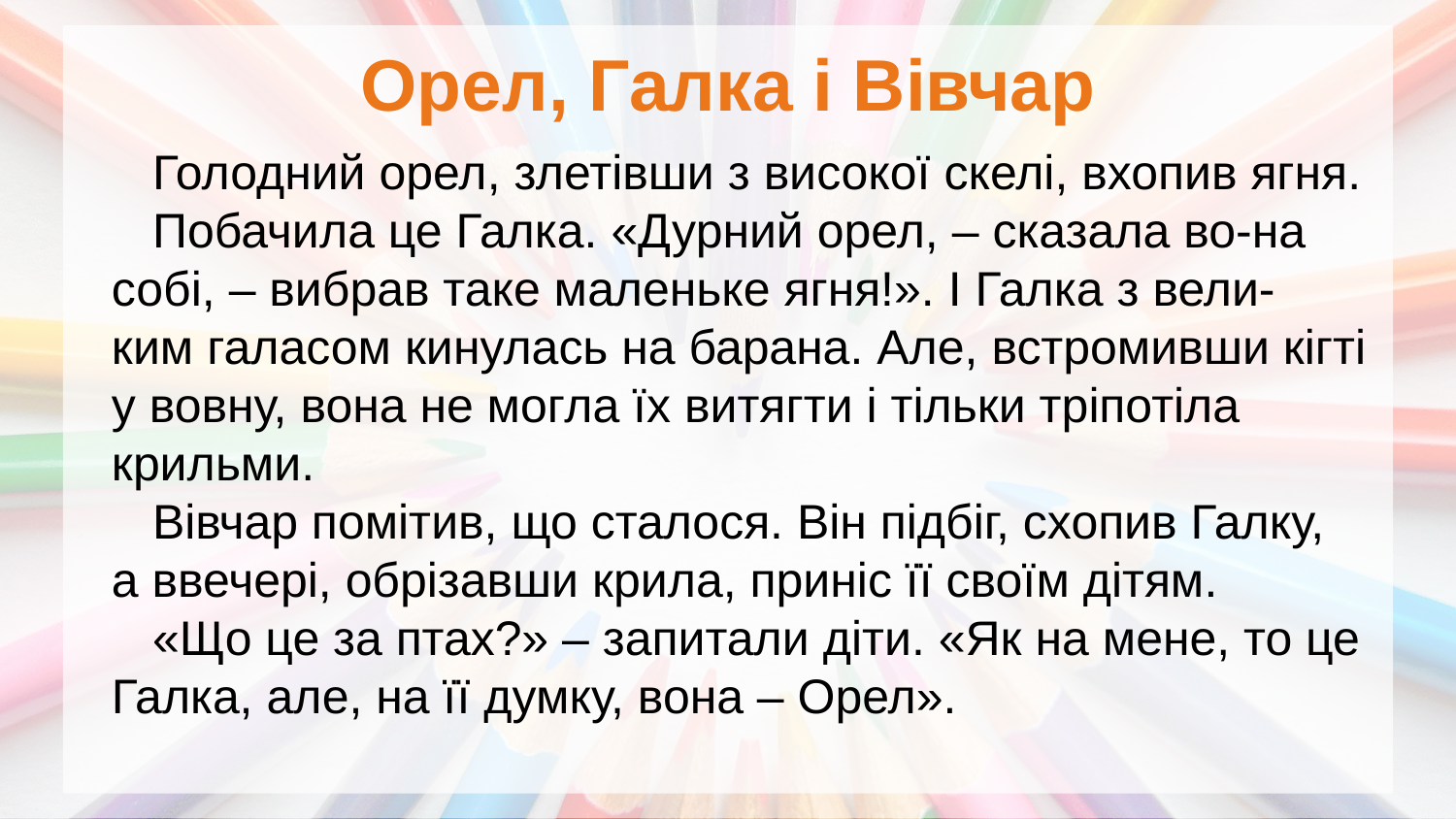

Орел, Галка і Вівчар
   Голодний орел, злетівши з високої скелі, вхопив ягня.
   Побачила це Галка. «Дурний орел, – сказала во-на собі, – вибрав таке маленьке ягня!». І Галка з вели-
ким галасом кинулась на барана. Але, встромивши кігті у вовну, вона не могла їх витягти і тільки тріпотіла
крильми.
   Вівчар помітив, що сталося. Він підбіг, схопив Галку,
а ввечері, обрізавши крила, приніс її своїм дітям.
   «Що це за птах?» – запитали діти. «Як на мене, то це
Галка, але, на її думку, вона – Орел».